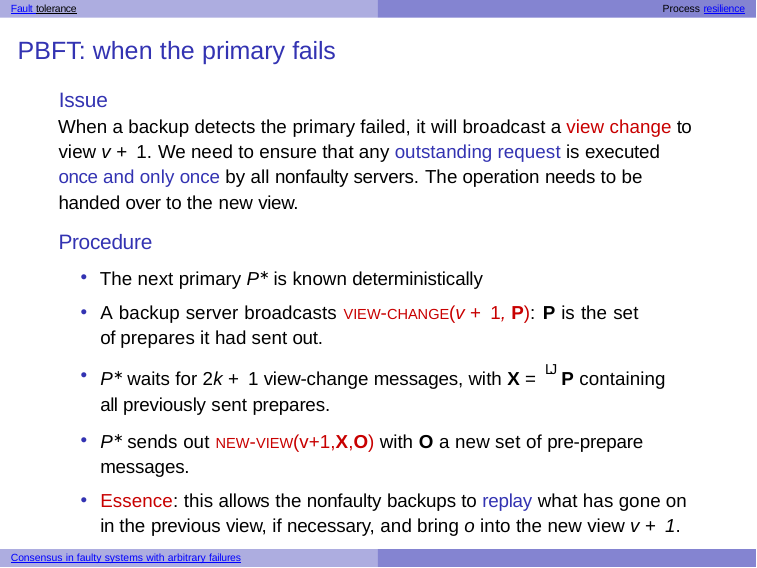

Fault tolerance	Process resilience
# PBFT: when the primary fails
Issue
When a backup detects the primary failed, it will broadcast a view change to view v + 1. We need to ensure that any outstanding request is executed once and only once by all nonfaulty servers. The operation needs to be handed over to the new view.
Procedure
The next primary P∗ is known deterministically
A backup server broadcasts VIEW-CHANGE(v + 1, P): P is the set of prepares it had sent out.
P∗ waits for 2k + 1 view-change messages, with X = LJ P containing all previously sent prepares.
P∗ sends out NEW-VIEW(v+1,X,O) with O a new set of pre-prepare messages.
Essence: this allows the nonfaulty backups to replay what has gone on in the previous view, if necessary, and bring o into the new view v + 1.

Consensus in faulty systems with arbitrary failures